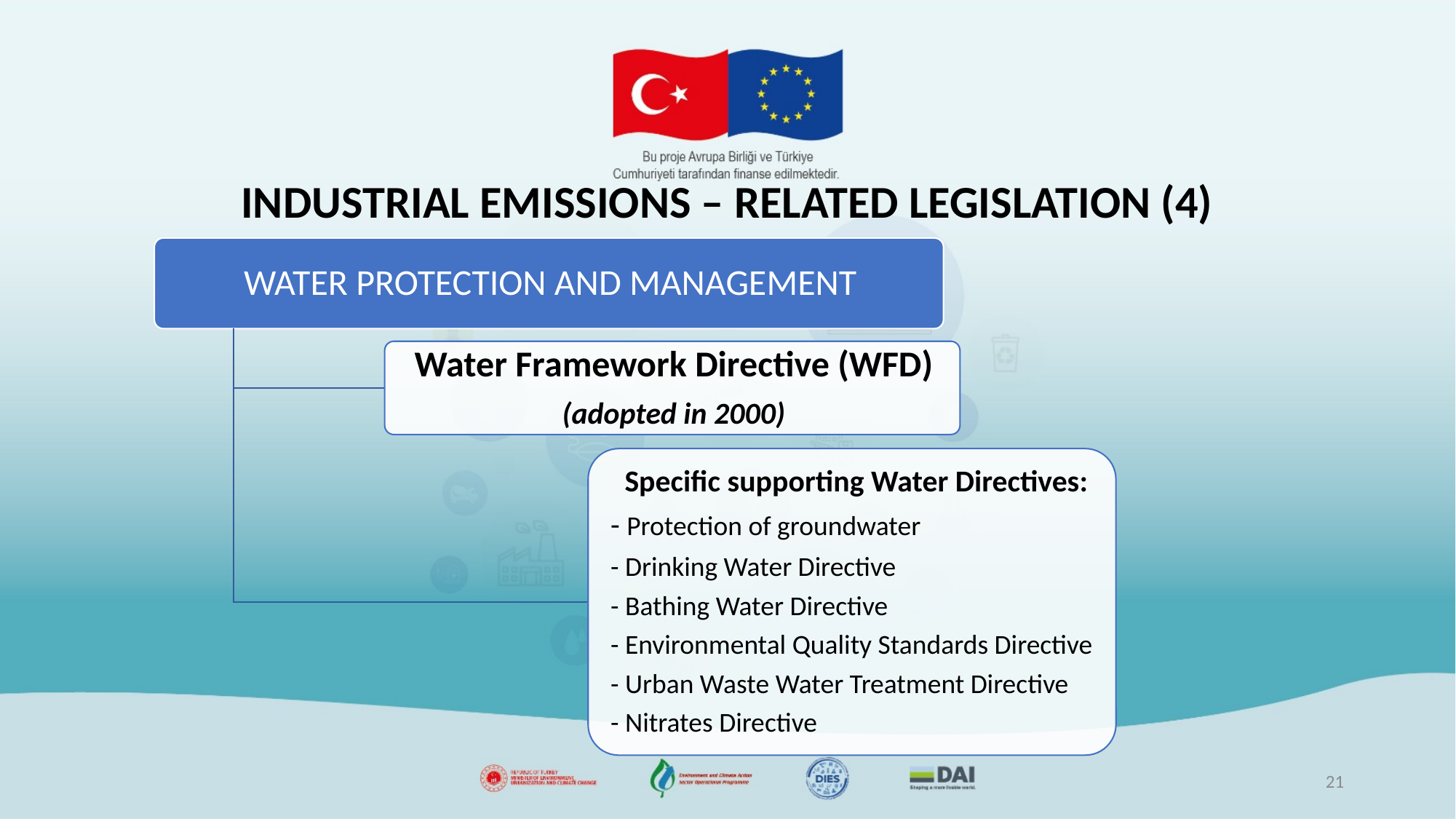

# INDUSTRIAL EMISSIONS – RELATED LEGISLATION (4)
WATER PROTECTION AND MANAGEMENT
Water Framework Directive (WFD)
(adopted in 2000)
Specific supporting Water Directives:
- Protection of groundwater
- Drinking Water Directive
- Bathing Water Directive
- Environmental Quality Standards Directive
- Urban Waste Water Treatment Directive
- Nitrates Directive
21